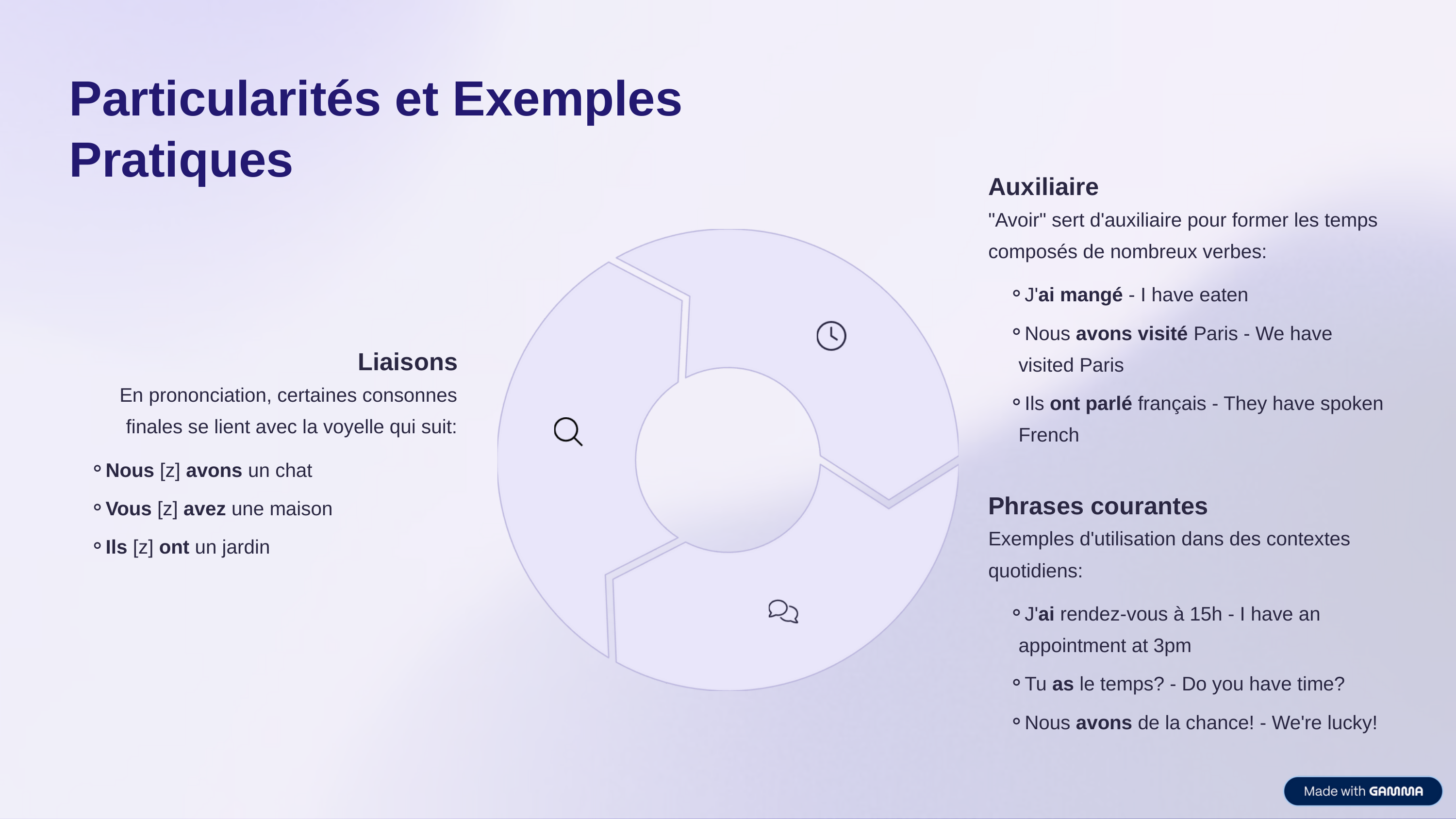

Particularités et Exemples Pratiques
Auxiliaire
"Avoir" sert d'auxiliaire pour former les temps composés de nombreux verbes:

J'ai mangé - I have eaten
Nous avons visité Paris - We have visited Paris

Liaisons
En prononciation, certaines consonnes finales se lient avec la voyelle qui suit:
Ils ont parlé français - They have spoken French

Nous [z] avons un chat
Vous [z] avez une maison
Phrases courantes
Exemples d'utilisation dans des contextes quotidiens:
Ils [z] ont un jardin

J'ai rendez-vous à 15h - I have an appointment at 3pm
Tu as le temps? - Do you have time?
Nous avons de la chance! - We're lucky!